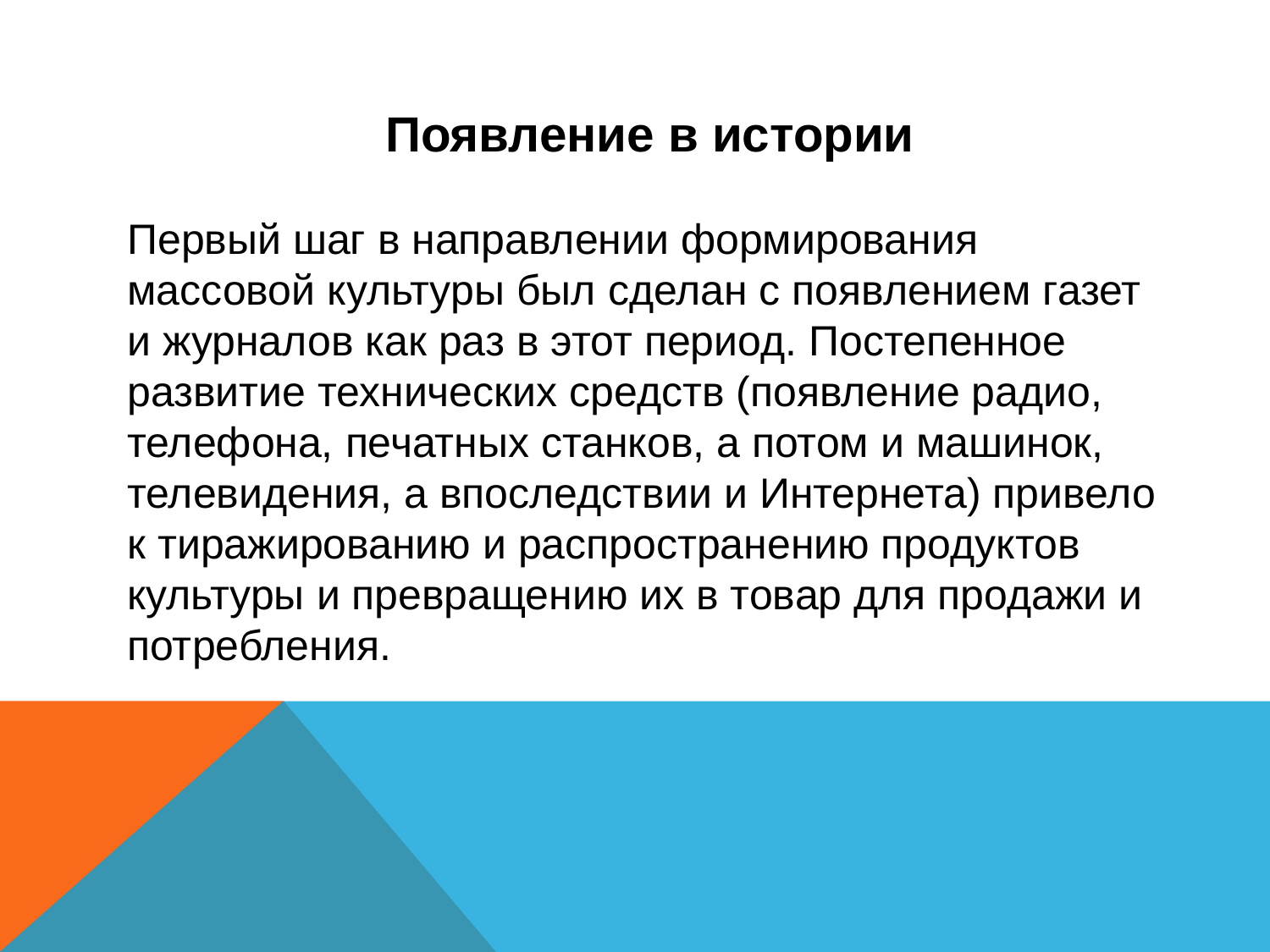

Появление в истории
Первый шаг в направлении формирования массовой культуры был сделан с появлением газет и журналов как раз в этот период. Постепенное развитие технических средств (появление радио, телефона, печатных станков, а потом и машинок, телевидения, а впоследствии и Интернета) привело к тиражированию и распространению продуктов культуры и превращению их в товар для продажи и потребления.